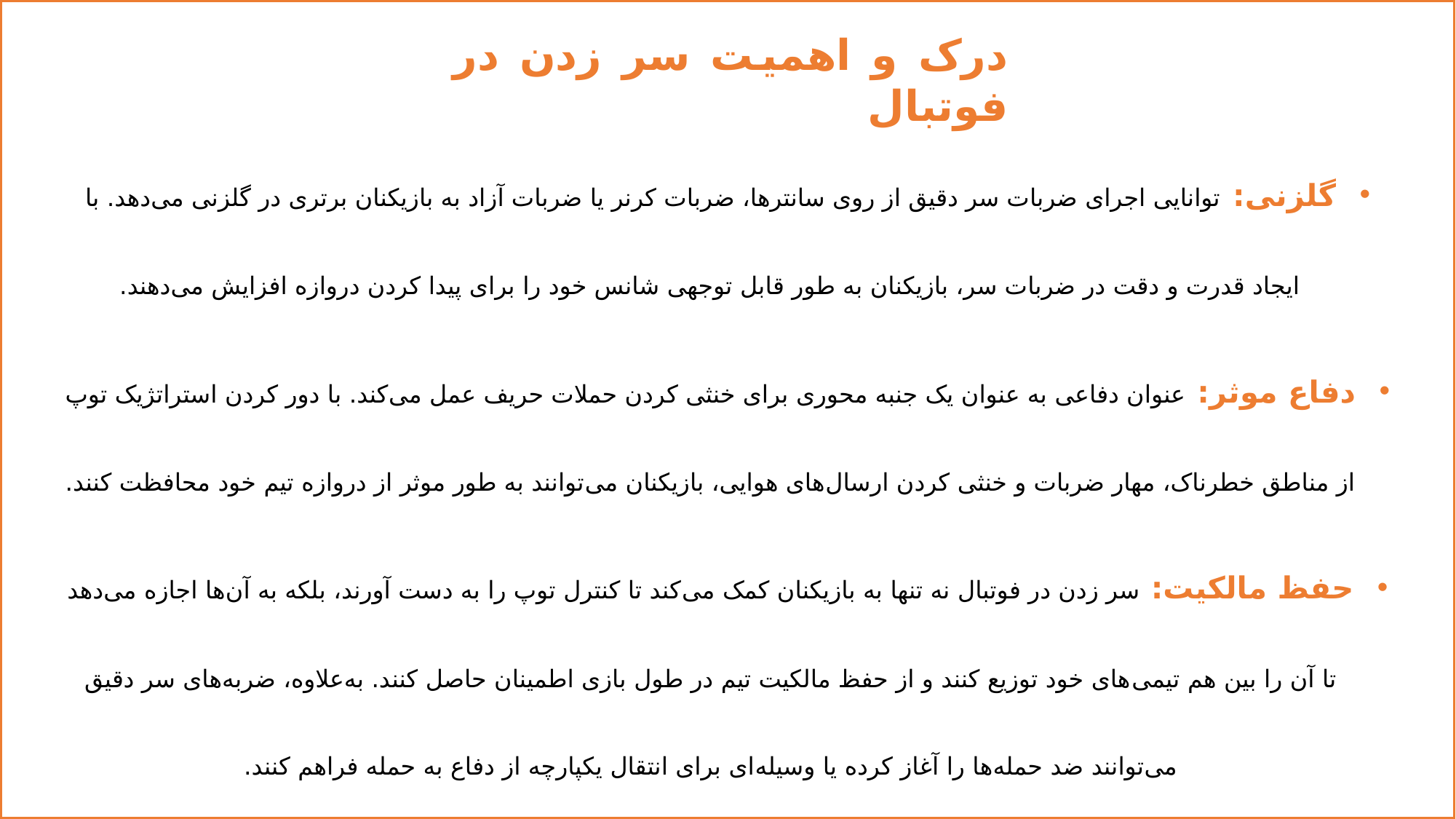

درک و اهمیت سر زدن در فوتبال
گلزنی: توانایی اجرای ضربات سر دقیق از روی سانترها، ضربات کرنر یا ضربات آزاد به بازیکنان برتری در گلزنی می‌دهد. با ایجاد قدرت و دقت در ضربات سر، بازیکنان به طور قابل توجهی شانس خود را برای پیدا کردن دروازه افزایش می‌دهند.
دفاع موثر: عنوان دفاعی به عنوان یک جنبه محوری برای خنثی کردن حملات حریف عمل می‌کند. با دور کردن استراتژیک توپ از مناطق خطرناک، مهار ضربات و خنثی کردن ارسال‌های هوایی، بازیکنان می‌توانند به طور موثر از دروازه تیم خود محافظت کنند.
حفظ مالکیت: سر زدن در فوتبال نه تنها به بازیکنان کمک می‌کند تا کنترل توپ را به دست آورند، بلکه به آن‌ها اجازه می‌دهد تا آن را بین هم تیمی‌های خود توزیع کنند و از حفظ مالکیت تیم در طول بازی اطمینان حاصل کنند. به‌علاوه، ضربه‌های سر دقیق می‌توانند ضد حمله‌ها را آغاز کرده یا وسیله‌ای برای انتقال یکپارچه از دفاع به حمله فراهم کنند.